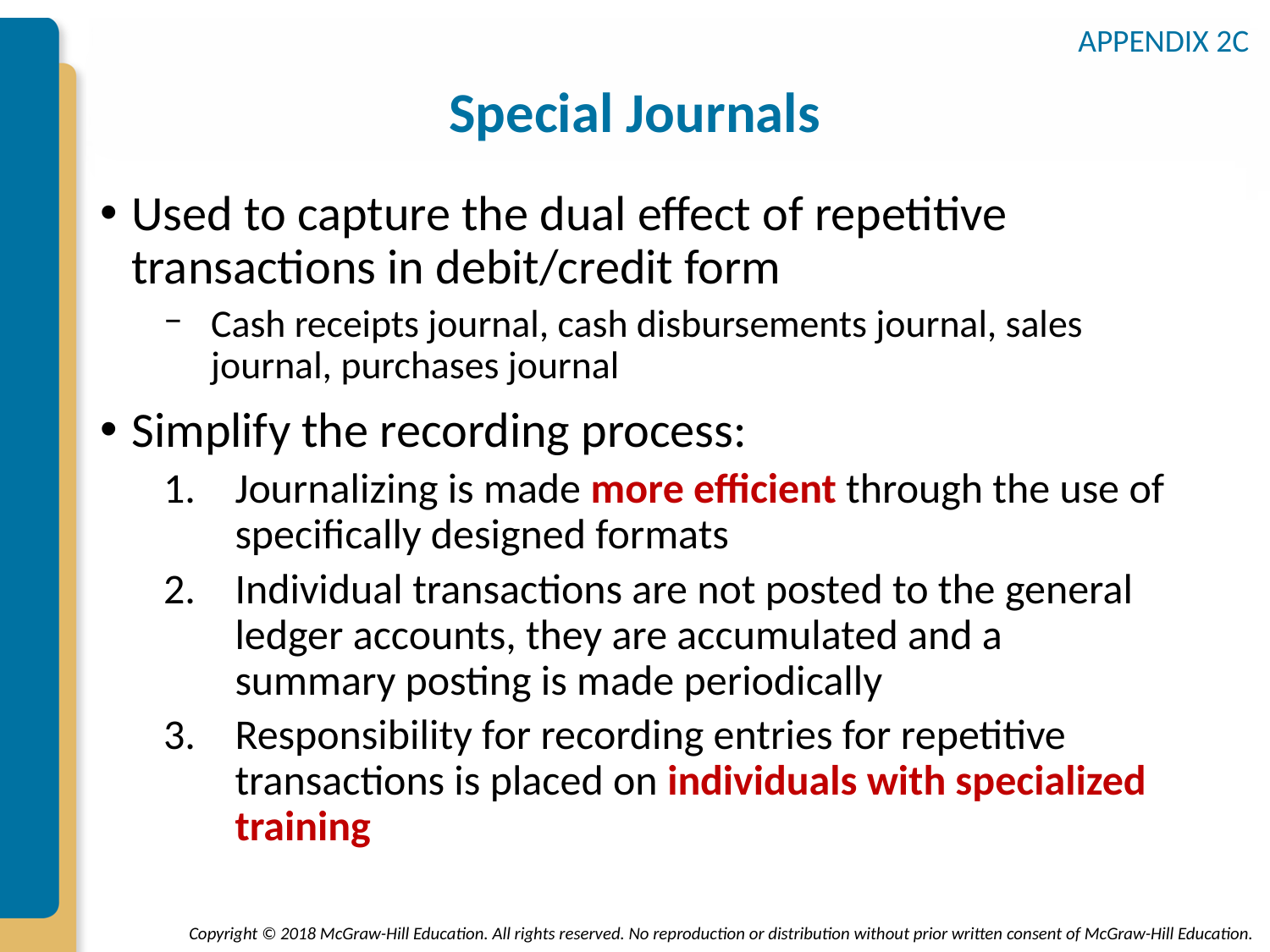

APPENDIX 2C
# Special Journals
Used to capture the dual effect of repetitive transactions in debit/credit form
Cash receipts journal, cash disbursements journal, sales journal, purchases journal
Simplify the recording process:
Journalizing is made more efficient through the use of specifically designed formats
Individual transactions are not posted to the general ledger accounts, they are accumulated and a summary posting is made periodically
Responsibility for recording entries for repetitive transactions is placed on individuals with specialized training